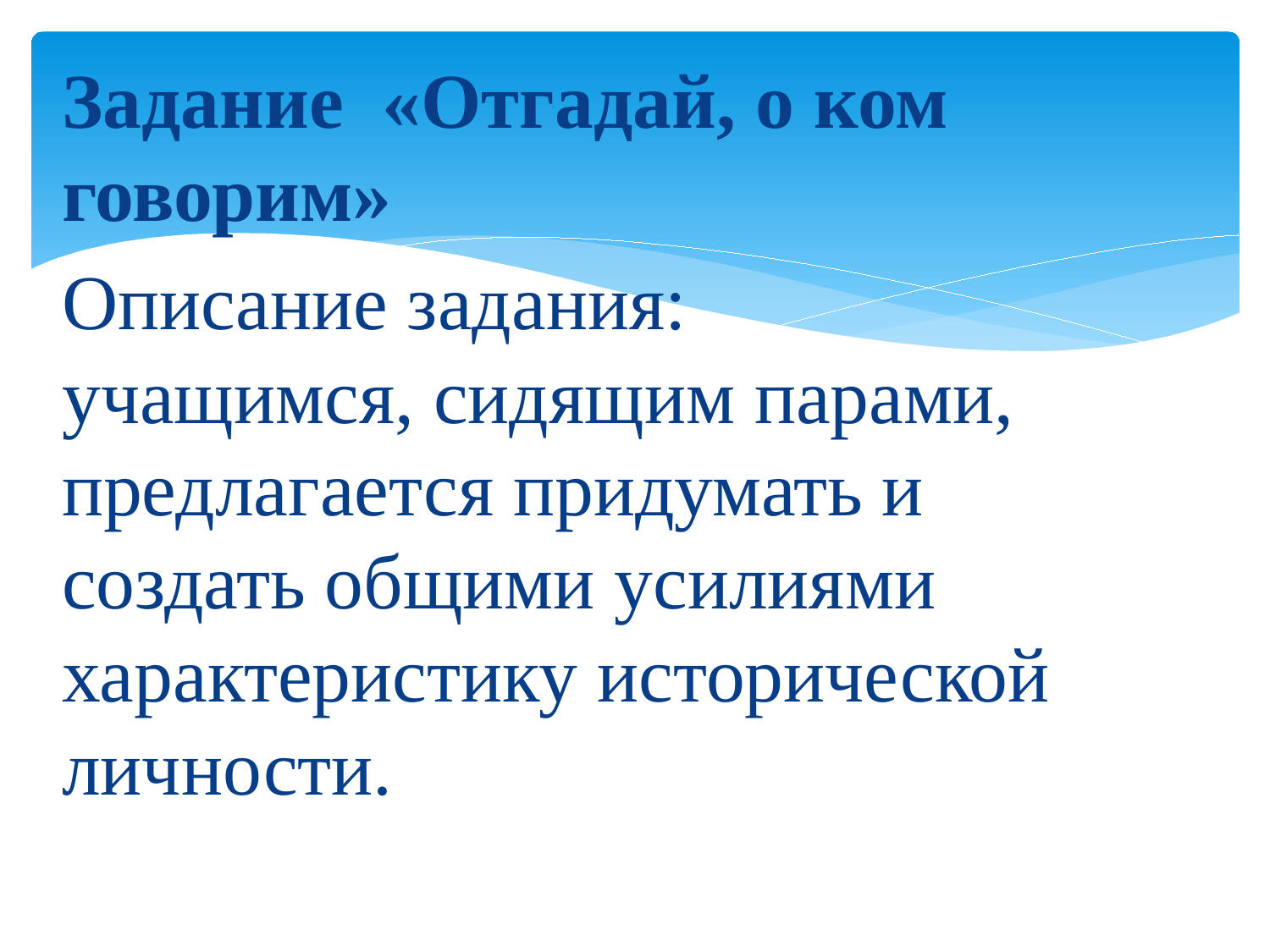

Задание  «Отгадай, о ком говорим»
Описание задания: учащимся, сидящим парами, предлагается придумать и создать общими усилиями характеристику исторической личности.